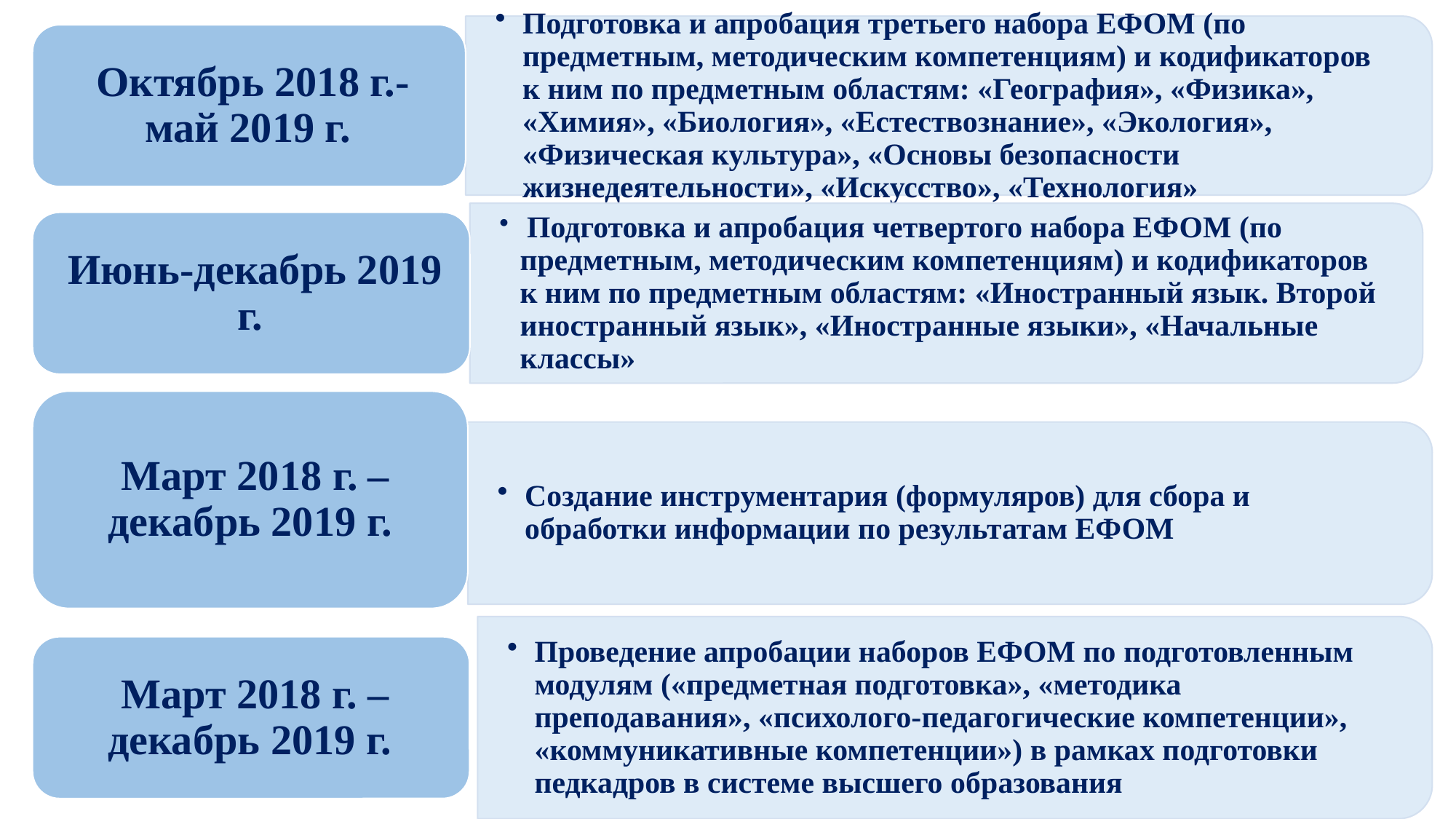

Подготовка и апробация третьего набора ЕФОМ (по предметным, методическим компетенциям) и кодификаторов к ним по предметным областям: «География», «Физика», «Химия», «Биология», «Естествознание», «Экология», «Физическая культура», «Основы безопасности жизнедеятельности», «Искусство», «Технология»
Октябрь 2018 г.- май 2019 г.
 Подготовка и апробация четвертого набора ЕФОМ (по предметным, методическим компетенциям) и кодификаторов к ним по предметным областям: «Иностранный язык. Второй иностранный язык», «Иностранные языки», «Начальные классы»
Июнь-декабрь 2019 г.
Создание инструментария (формуляров) для сбора и обработки информации по результатам ЕФОМ
Март 2018 г. – декабрь 2019 г.
Проведение апробации наборов ЕФОМ по подготовленным модулям («предметная подготовка», «методика преподавания», «психолого-педагогические компетенции», «коммуникативные компетенции») в рамках подготовки педкадров в системе высшего образования
Март 2018 г. – декабрь 2019 г.